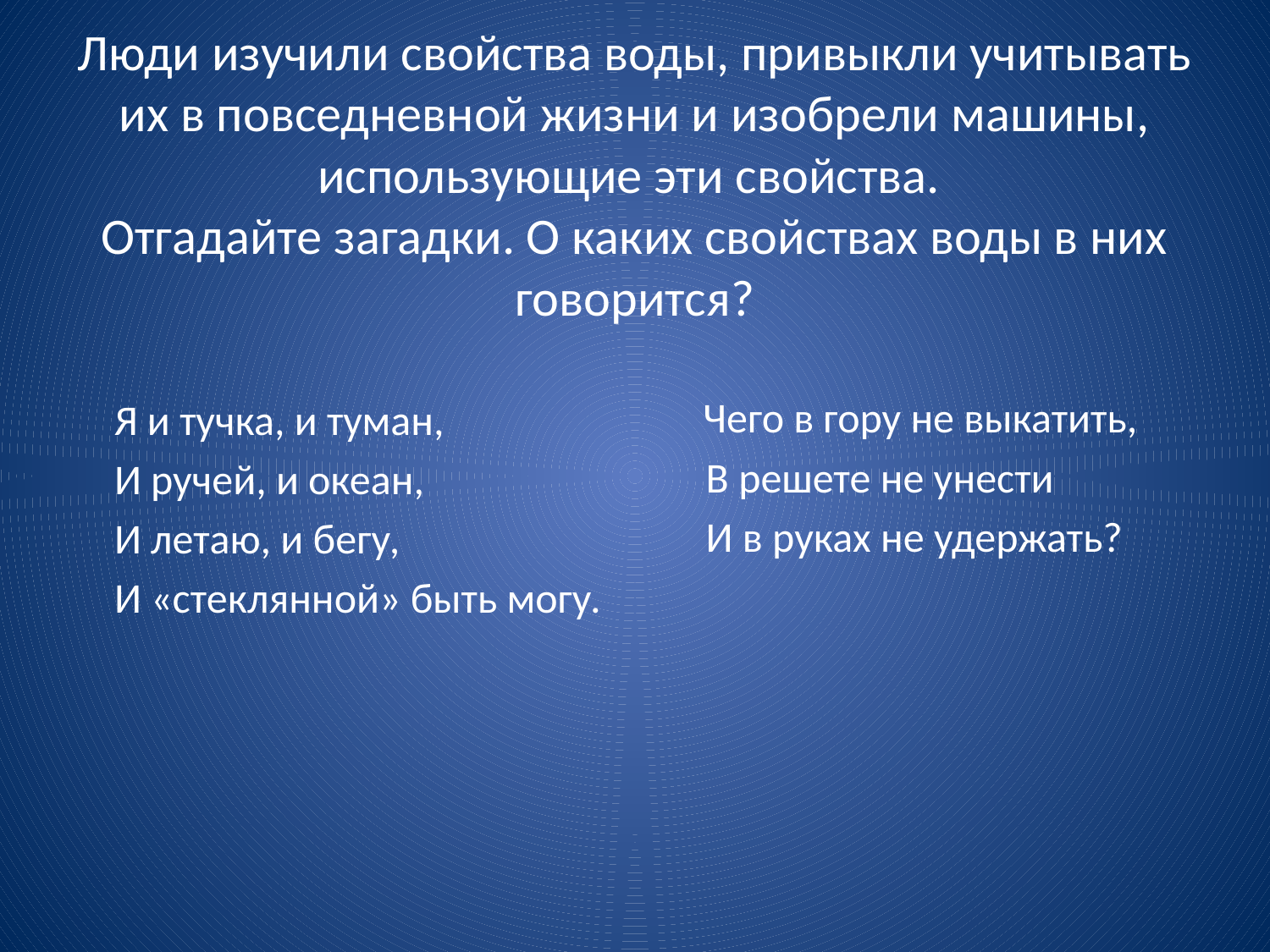

# Люди изучили свойства воды, привыкли учитывать их в повседневной жизни и изобрели машины, использующие эти свойства. Отгадайте загадки. О каких свойствах воды в них говорится?
    Чего в гору не выкатить,
     В решете не унести
     И в руках не удержать?
    Я и тучка, и туман,
    И ручей, и океан,
    И летаю, и бегу,
    И «стеклянной» быть могу.